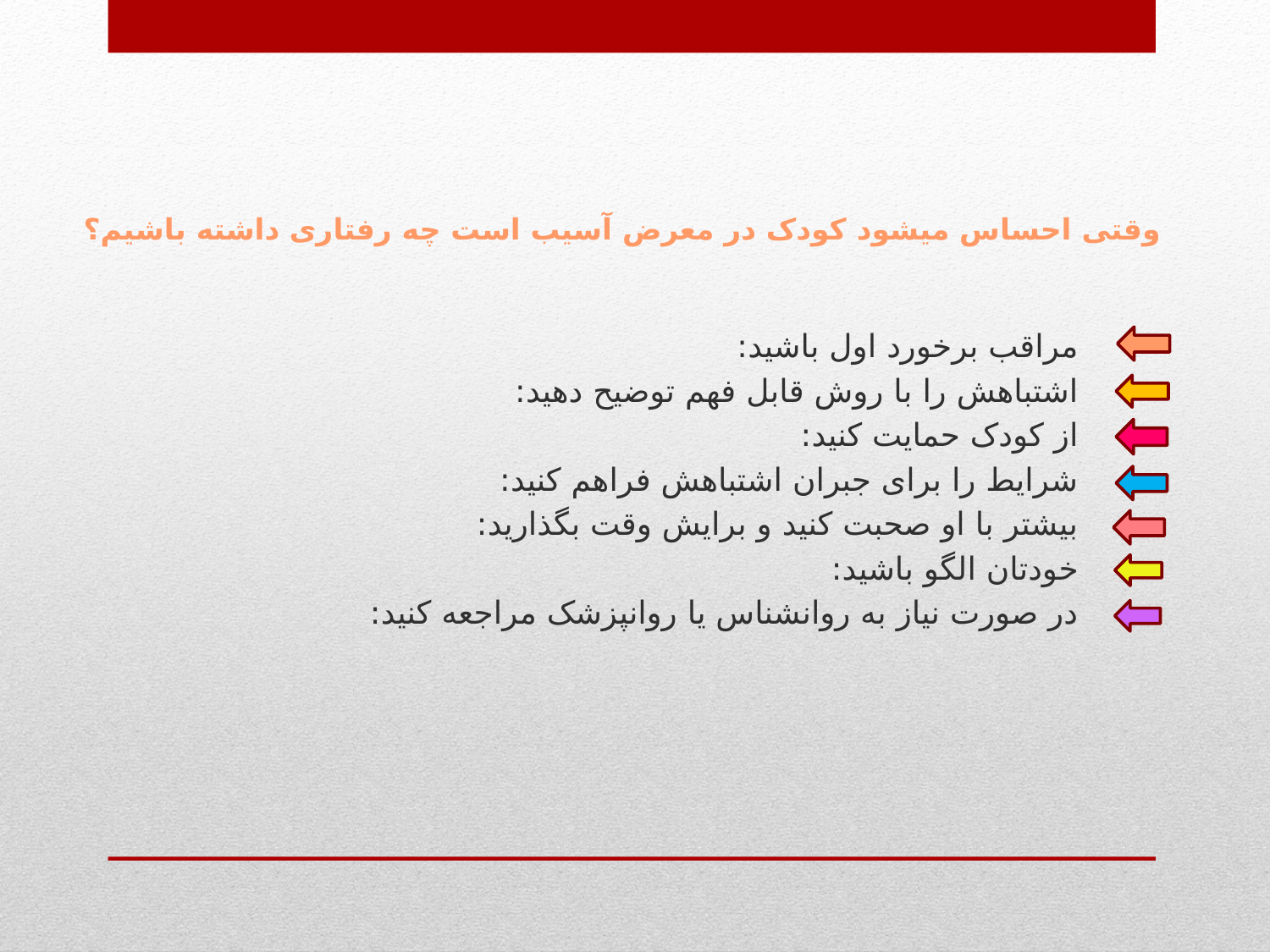

# وقتی احساس میشود کودک در معرض آسیب است چه رفتاری داشته باشیم؟
      مراقب برخورد اول باشید:
      اشتباهش را با روش قابل فهم توضیح دهید:
      از کودک حمایت کنید:
      شرایط را برای جبران اشتباهش فراهم کنید:
      بیشتر با او صحبت کنید و برایش وقت بگذارید:
      خودتان الگو باشید:
      در صورت نیاز به روانشناس یا روانپزشک مراجعه کنید: